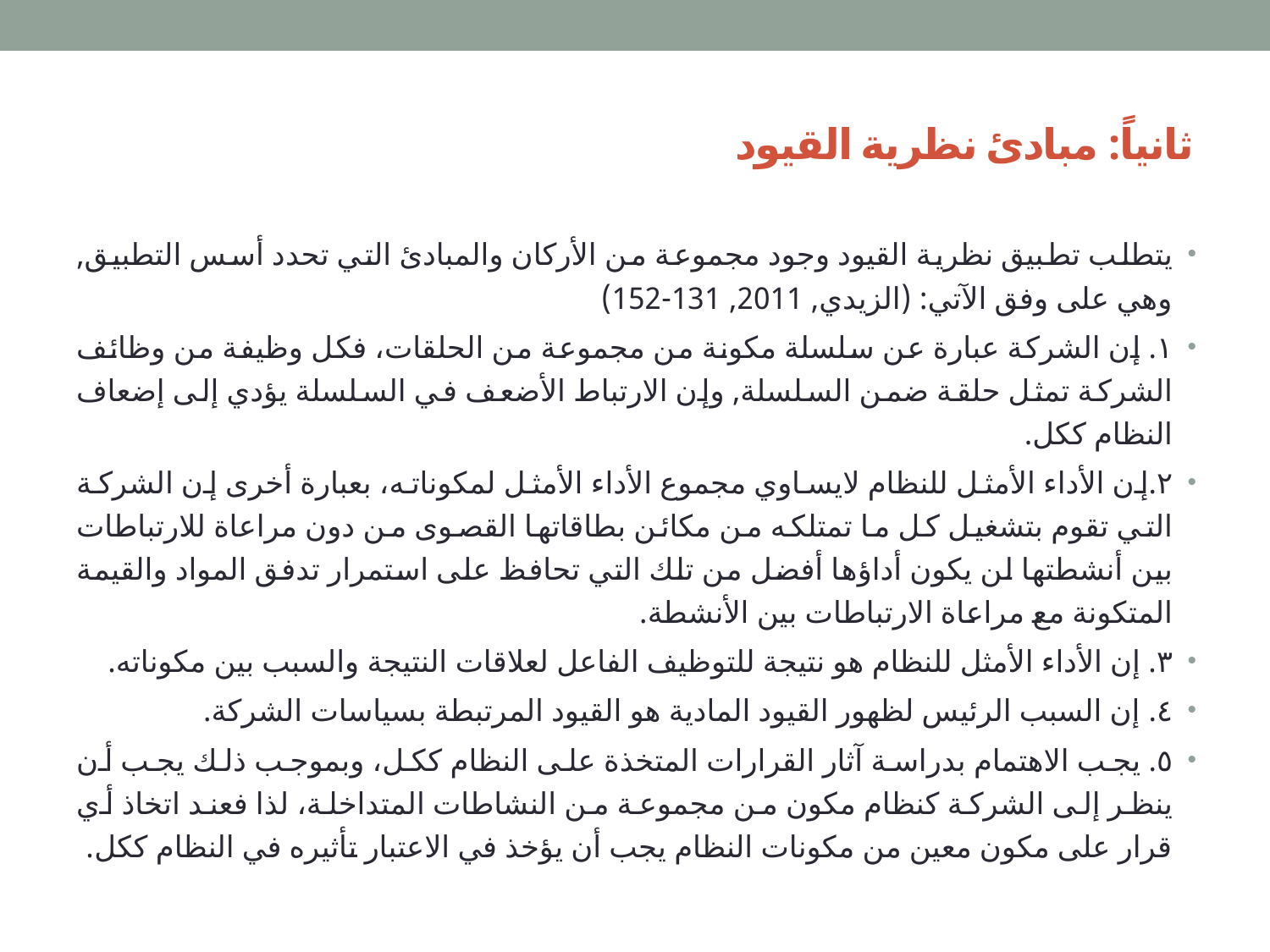

# ثانياً: مبادئ نظرية القيود
یتطلب تطبيق نظرية القیود وجود مجموعة من الأركان والمبادئ التي تحدد أسس التطبیق, وهي على وفق الآتي: (الزيدي, 2011, 131-152)
١. إن الشركة عبارة عن سلسلة مكونة من مجموعة من الحلقات، فكل وظيفة من وظائف الشركة تمثل حلقة ضمن السلسلة, وإن الارتباط الأضعف في السلسلة یؤدي إلى إضعاف النظام ككل.
٢.إن الأداء الأمثل للنظام لايساوي مجموع الأداء الأمثل لمكوناته، بعبارة أخرى إن الشركة التي تقوم بتشغيل كل ما تمتلكه من مكائن بطاقاتها القصوى من دون مراعاة للارتباطات بین أنشطتها لن یكون أداؤها أفضل من تلك التي تحافظ على استمرار تدفق المواد والقیمة المتكونة مع مراعاة الارتباطات بین الأنشطة.
٣. إن الأداء الأمثل للنظام هو نتيجة للتوظيف الفاعل لعلاقات النتیجة والسبب بین مكوناته.
٤. إن السبب الرئیس لظهور القیود المادیة هو القیود المرتبطة بسياسات الشركة.
٥. یجب الاهتمام بدراسة آثار القرارات المتخذة على النظام ككل، وبموجب ذلك یجب أن ینظر إلى الشركة كنظام مكون من مجموعة من النشاطات المتداخلة، لذا فعند اتخاذ أي قرار على مكون معین من مكونات النظام یجب أن یؤخذ في الاعتبار تأثیره في النظام ككل.